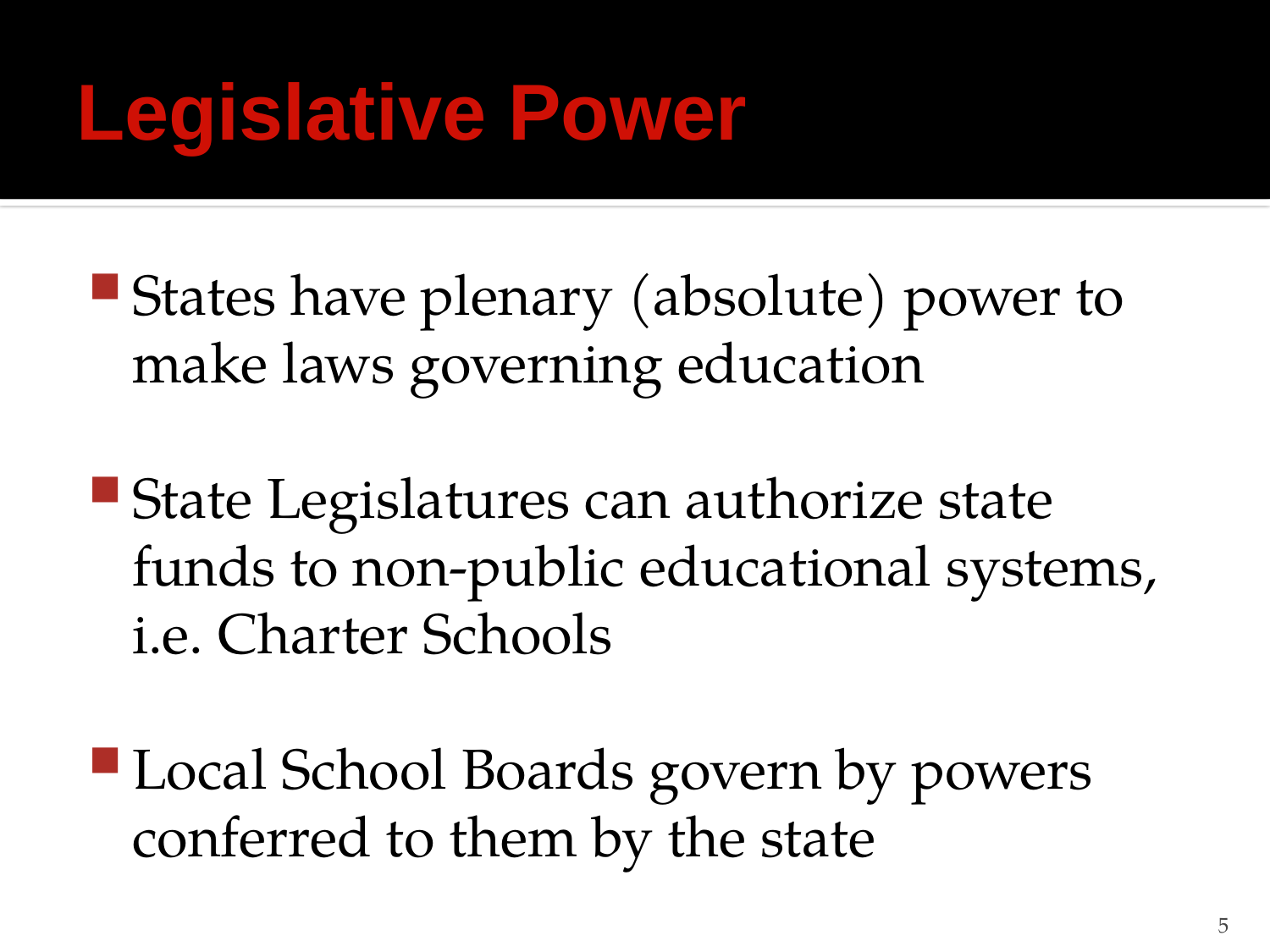

# Legislative Power
States have plenary (absolute) power to make laws governing education

State Legislatures can authorize state funds to non-public educational systems, i.e. Charter Schools

Local School Boards govern by powers conferred to them by the state
5